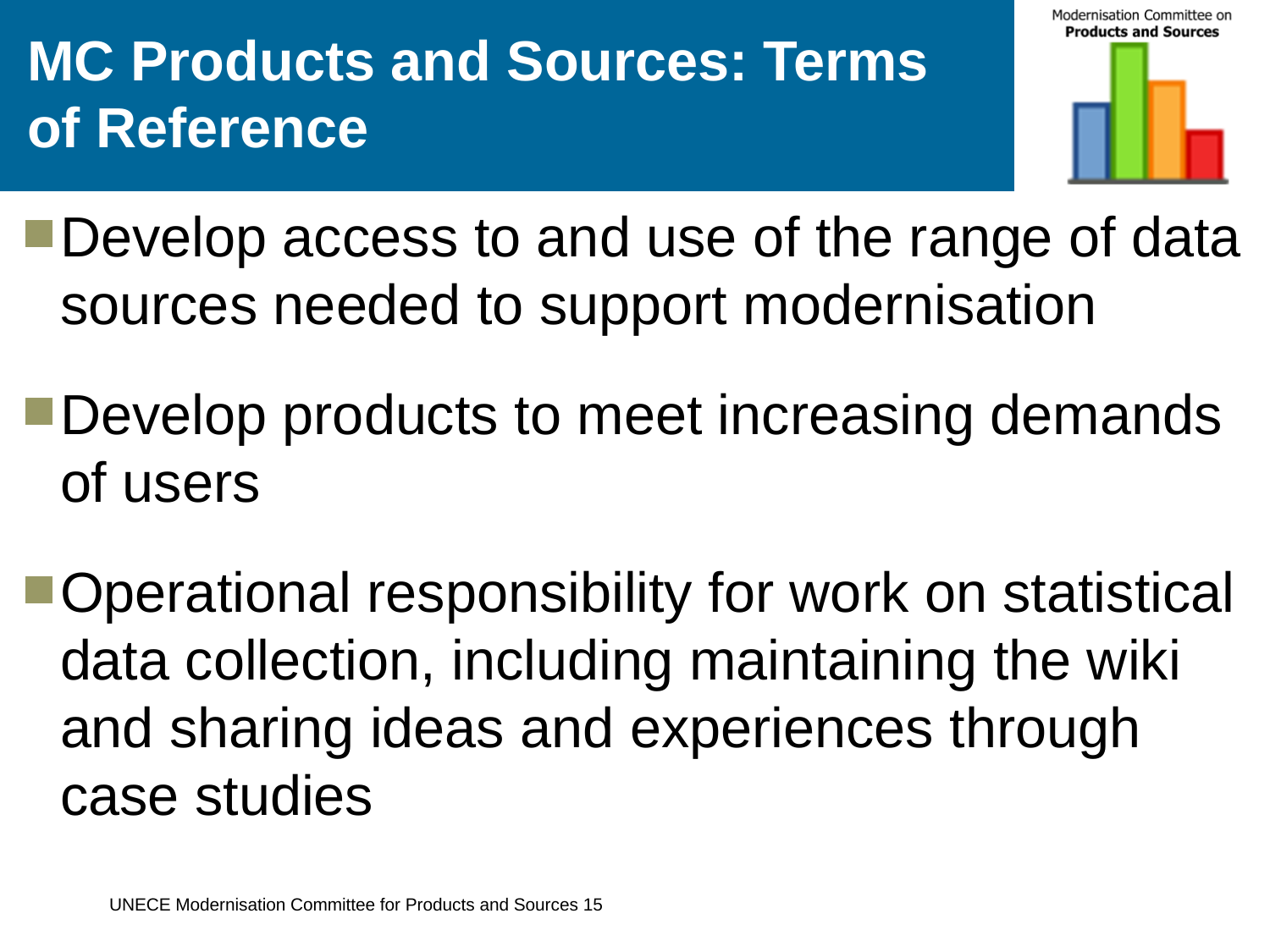

# MC Products and Sources: Terms of Reference
Develop access to and use of the range of data sources needed to support modernisation
Develop products to meet increasing demands of users
Operational responsibility for work on statistical data collection, including maintaining the wiki and sharing ideas and experiences through case studies

UNECE Modernisation Committee for Products and Sources 15